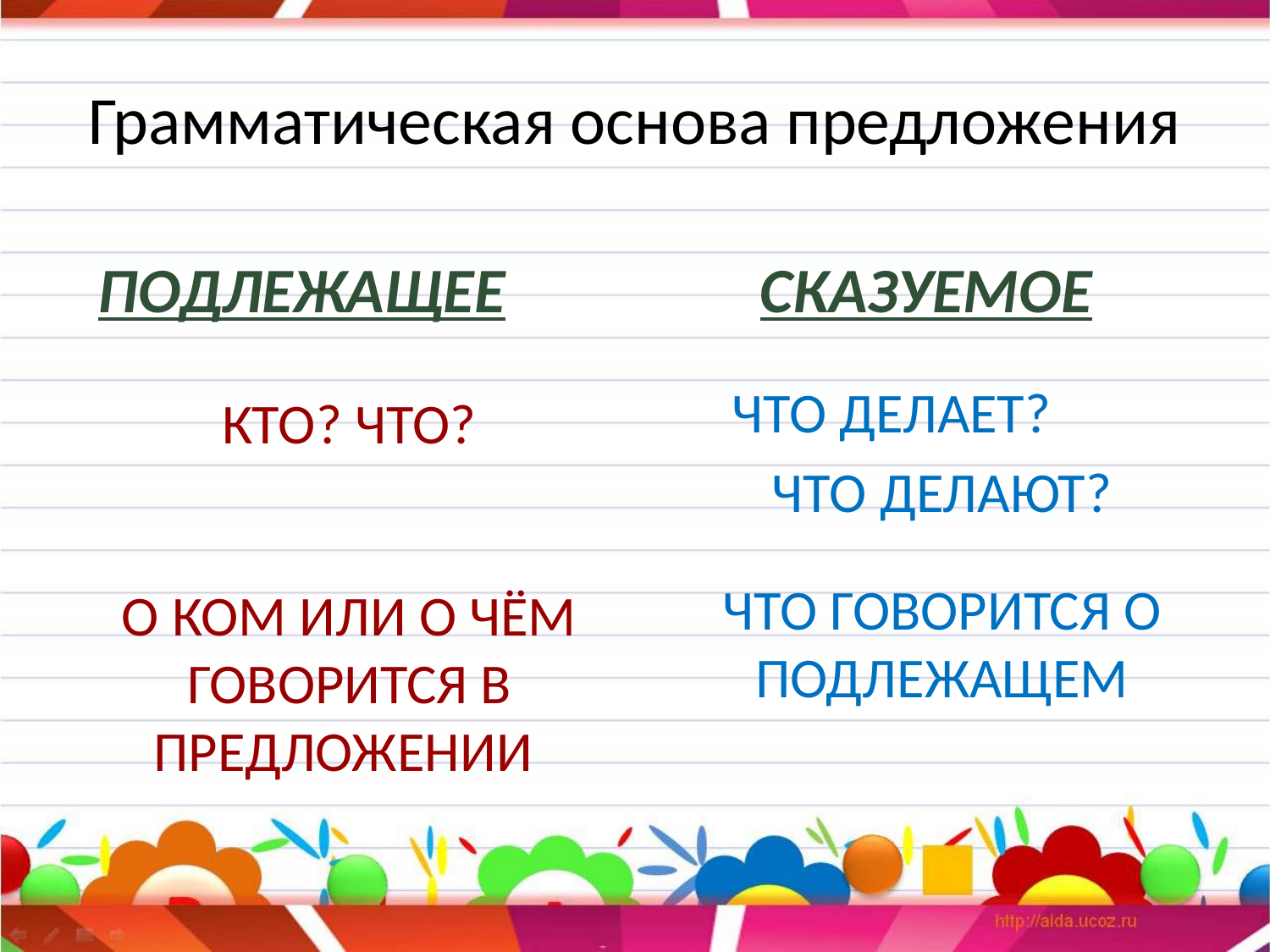

# Грамматическая основа предложения
ПОДЛЕЖАЩЕЕ
СКАЗУЕМОЕ
ЧТО ДЕЛАЕТ?
ЧТО ДЕЛАЮТ?

ЧТО ГОВОРИТСЯ О ПОДЛЕЖАЩЕМ
КТО? ЧТО?

О КОМ ИЛИ О ЧЁМ ГОВОРИТСЯ В ПРЕДЛОЖЕНИИ